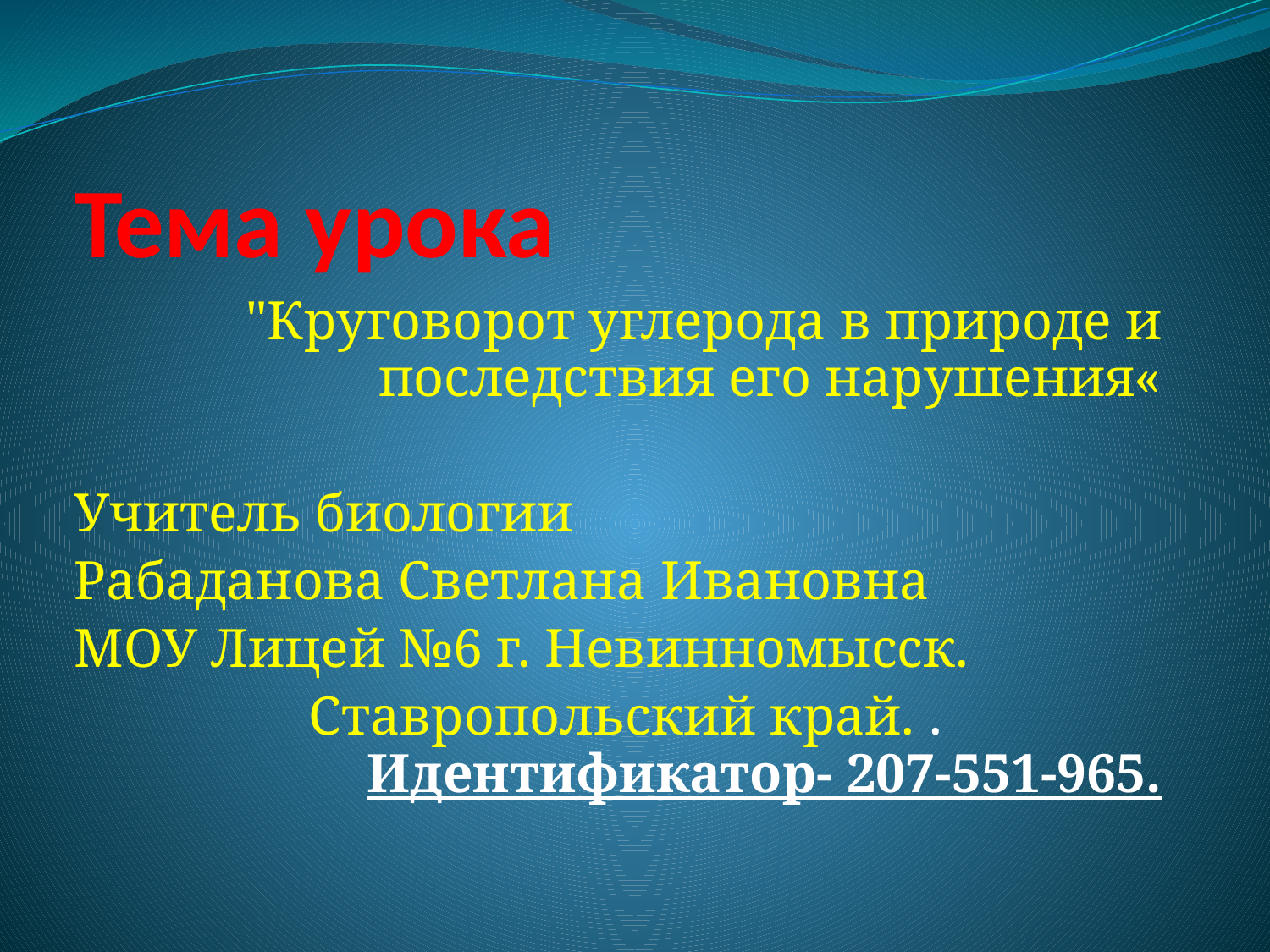

# Тема урока
"Круговорот углерода в природе и последствия его нарушения«

Учитель биологии
Рабаданова Светлана Ивановна
МОУ Лицей №6 г. Невинномысск.
Ставропольский край. .                 Идентификатор- 207-551-965.